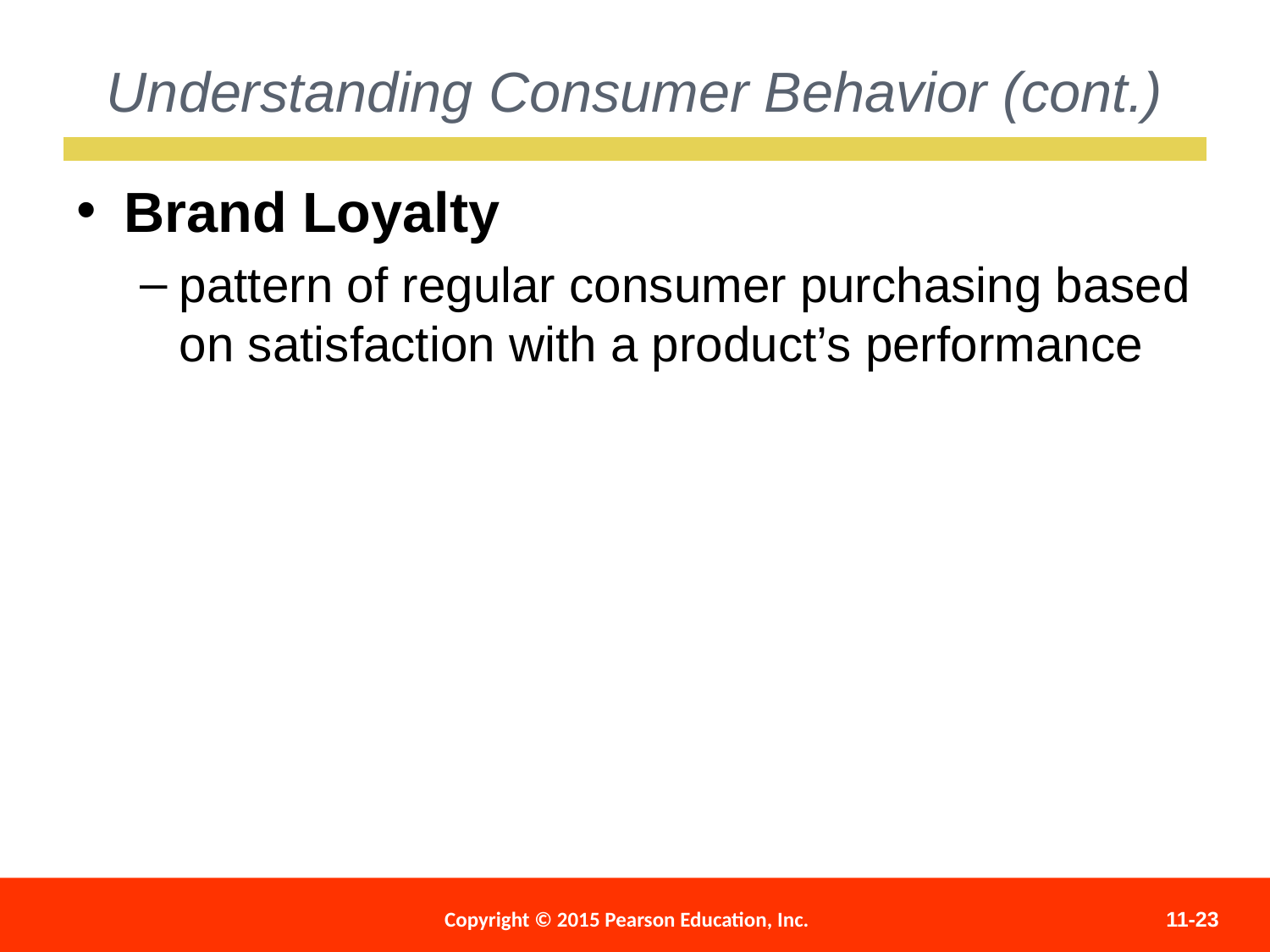

Understanding Consumer Behavior (cont.)
Brand Loyalty
pattern of regular consumer purchasing based on satisfaction with a product’s performance